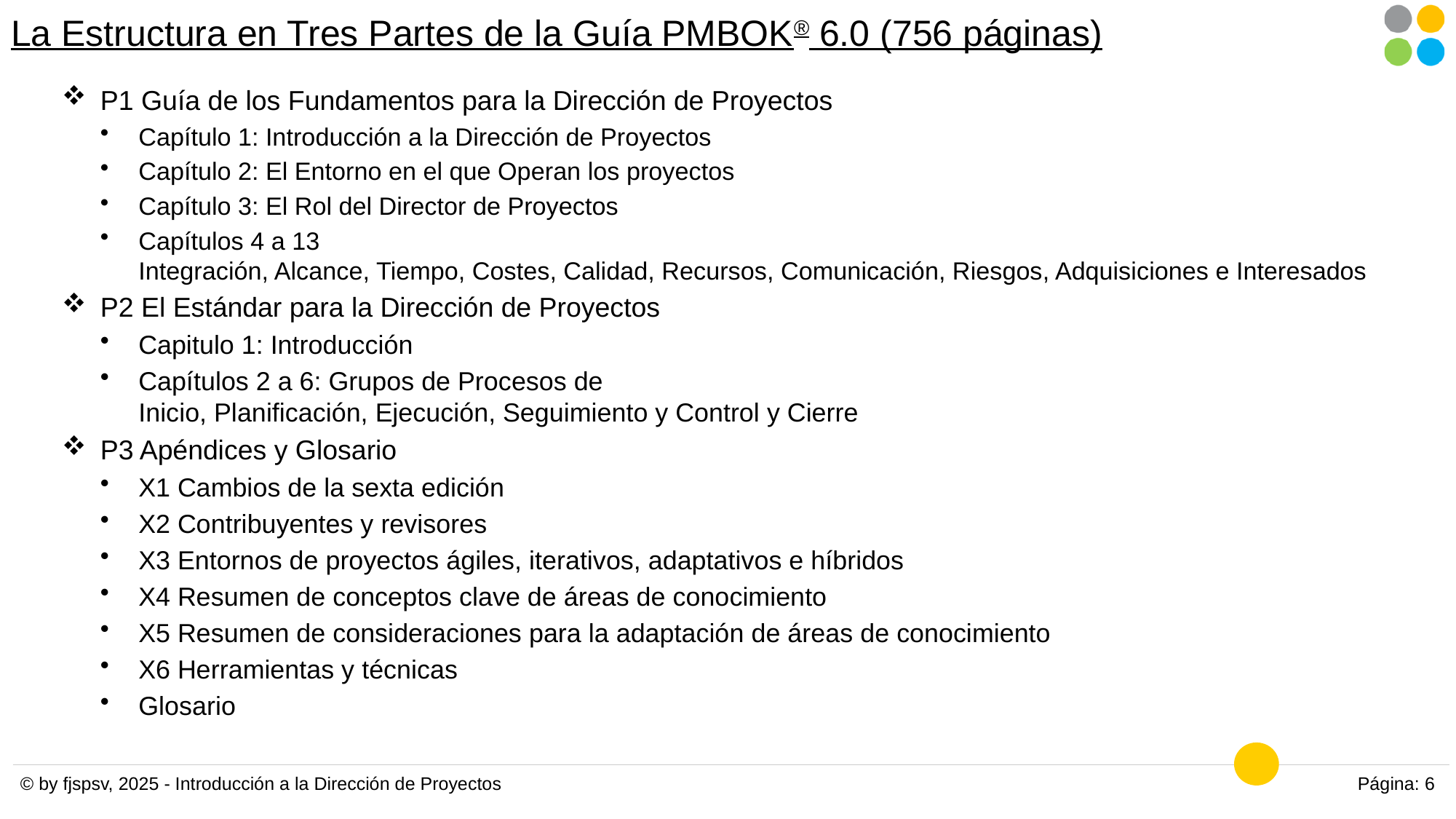

# La Estructura en Tres Partes de la Guía PMBOK® 6.0 (756 páginas)
P1 Guía de los Fundamentos para la Dirección de Proyectos
Capítulo 1: Introducción a la Dirección de Proyectos
Capítulo 2: El Entorno en el que Operan los proyectos
Capítulo 3: El Rol del Director de Proyectos
Capítulos 4 a 13
Integración, Alcance, Tiempo, Costes, Calidad, Recursos, Comunicación, Riesgos, Adquisiciones e Interesados
P2 El Estándar para la Dirección de Proyectos
Capitulo 1: Introducción
Capítulos 2 a 6: Grupos de Procesos de
Inicio, Planificación, Ejecución, Seguimiento y Control y Cierre
P3 Apéndices y Glosario
X1 Cambios de la sexta edición
X2 Contribuyentes y revisores
X3 Entornos de proyectos ágiles, iterativos, adaptativos e híbridos
X4 Resumen de conceptos clave de áreas de conocimiento
X5 Resumen de consideraciones para la adaptación de áreas de conocimiento
X6 Herramientas y técnicas
Glosario
© by fjspsv, 2025 - Introducción a la Dirección de Proyectos
Página: 6